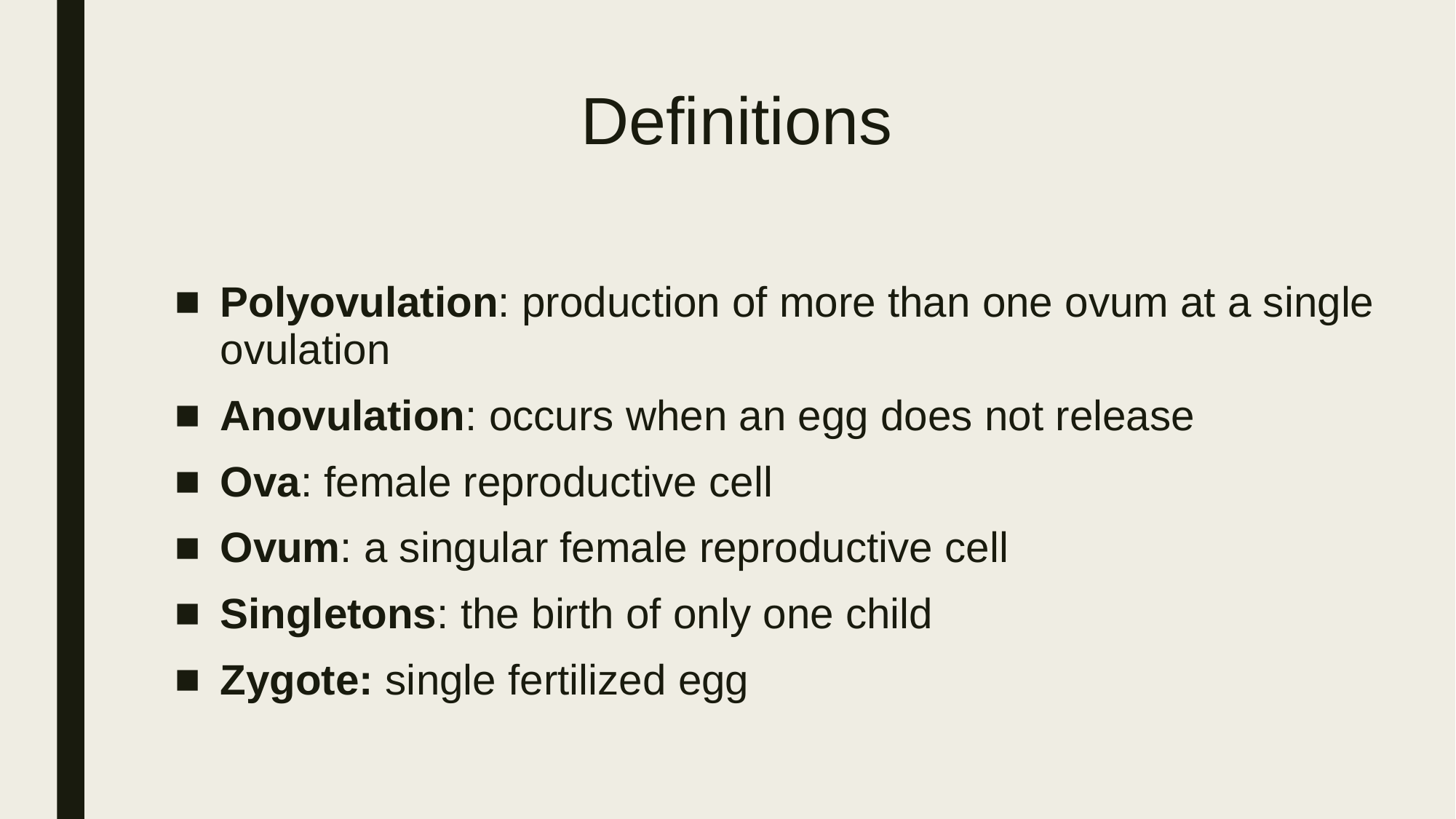

# Definitions
Polyovulation: production of more than one ovum at a single ovulation
Anovulation: occurs when an egg does not release
Ova: female reproductive cell
Ovum: a singular female reproductive cell
Singletons: the birth of only one child
Zygote: single fertilized egg